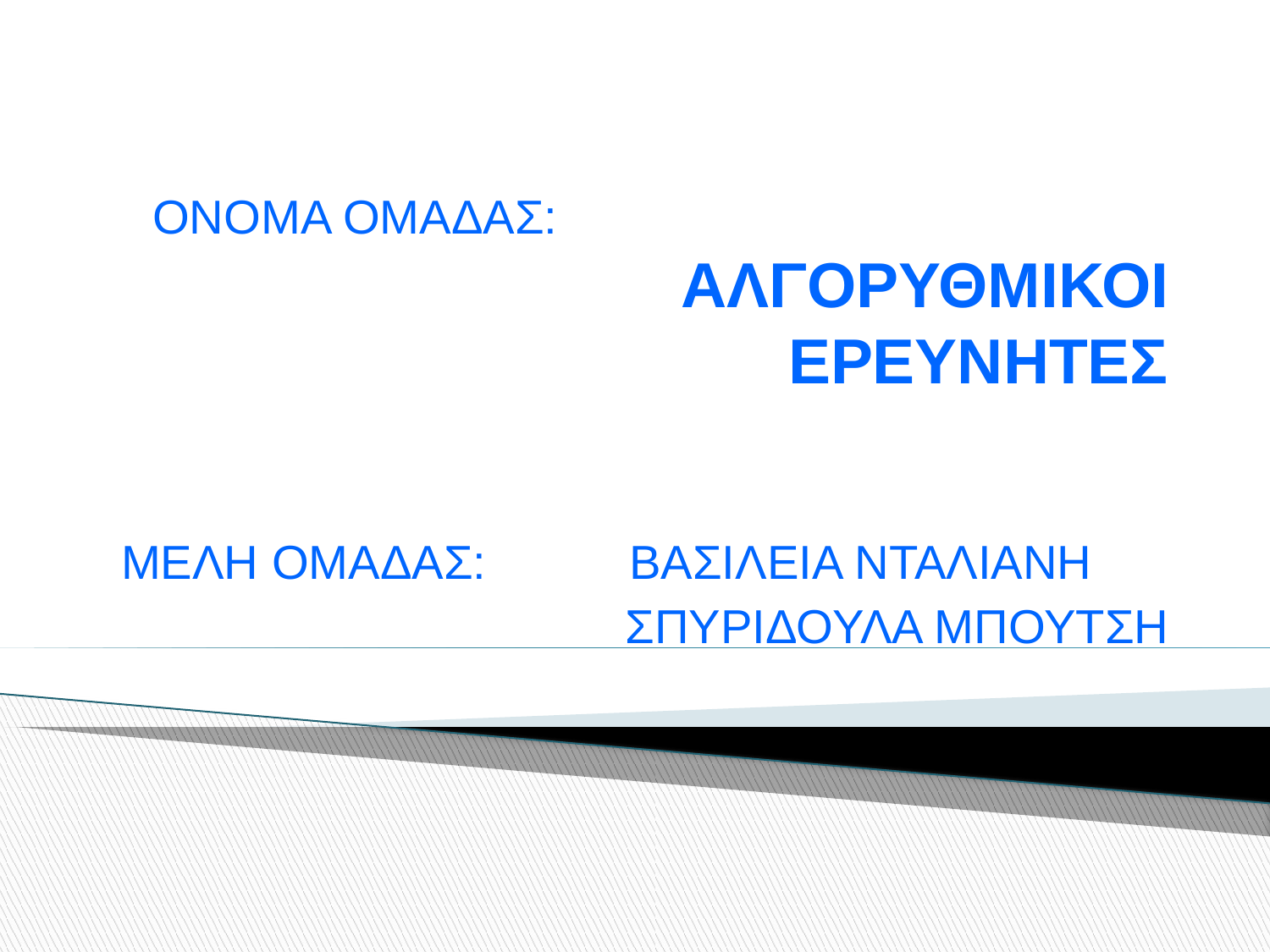

ΟΝΟΜΑ ΟΜΑΔΑΣ: 							ΑΛΓΟΡΥΘΜΙΚΟΙ ΕΡΕΥΝΗΤΕΣ

ΜΕΛΗ ΟΜΑΔΑΣ: 		ΒΑΣΙΛΕΙΑ ΝΤΑΛΙΑΝΗ
ΣΠΥΡΙΔΟΥΛΑ ΜΠΟΥΤΣΗ